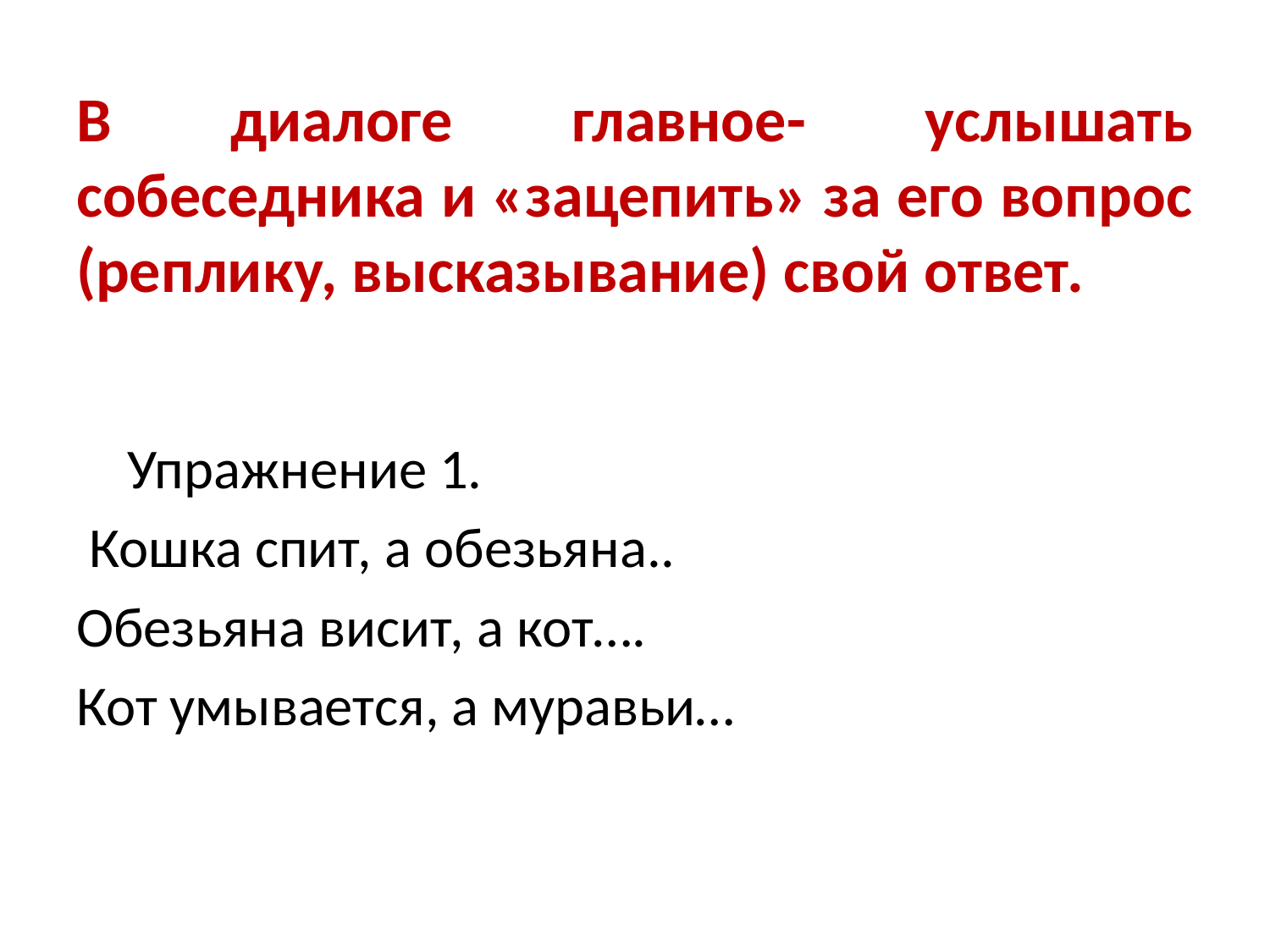

# В диалоге главное- услышать собеседника и «зацепить» за его вопрос (реплику, высказывание) свой ответ.
    Упражнение 1.
 Кошка спит, а обезьяна..
Обезьяна висит, а кот….
Кот умывается, а муравьи…